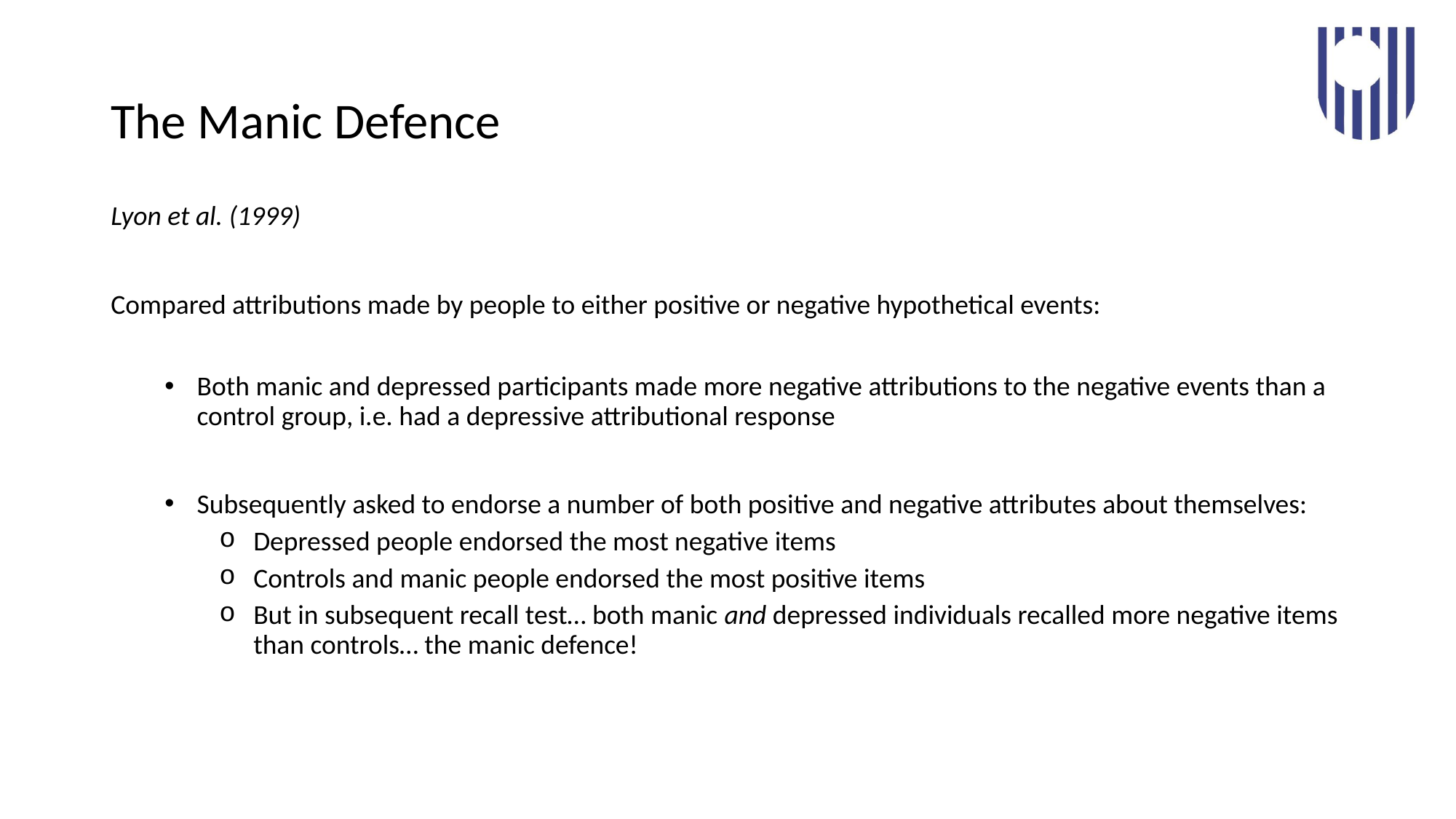

# The Manic Defence
Lyon et al. (1999)

Compared attributions made by people to either positive or negative hypothetical events:

Both manic and depressed participants made more negative attributions to the negative events than a control group, i.e. had a depressive attributional response

Subsequently asked to endorse a number of both positive and negative attributes about themselves:
Depressed people endorsed the most negative items
Controls and manic people endorsed the most positive items
But in subsequent recall test… both manic and depressed individuals recalled more negative items than controls… the manic defence!